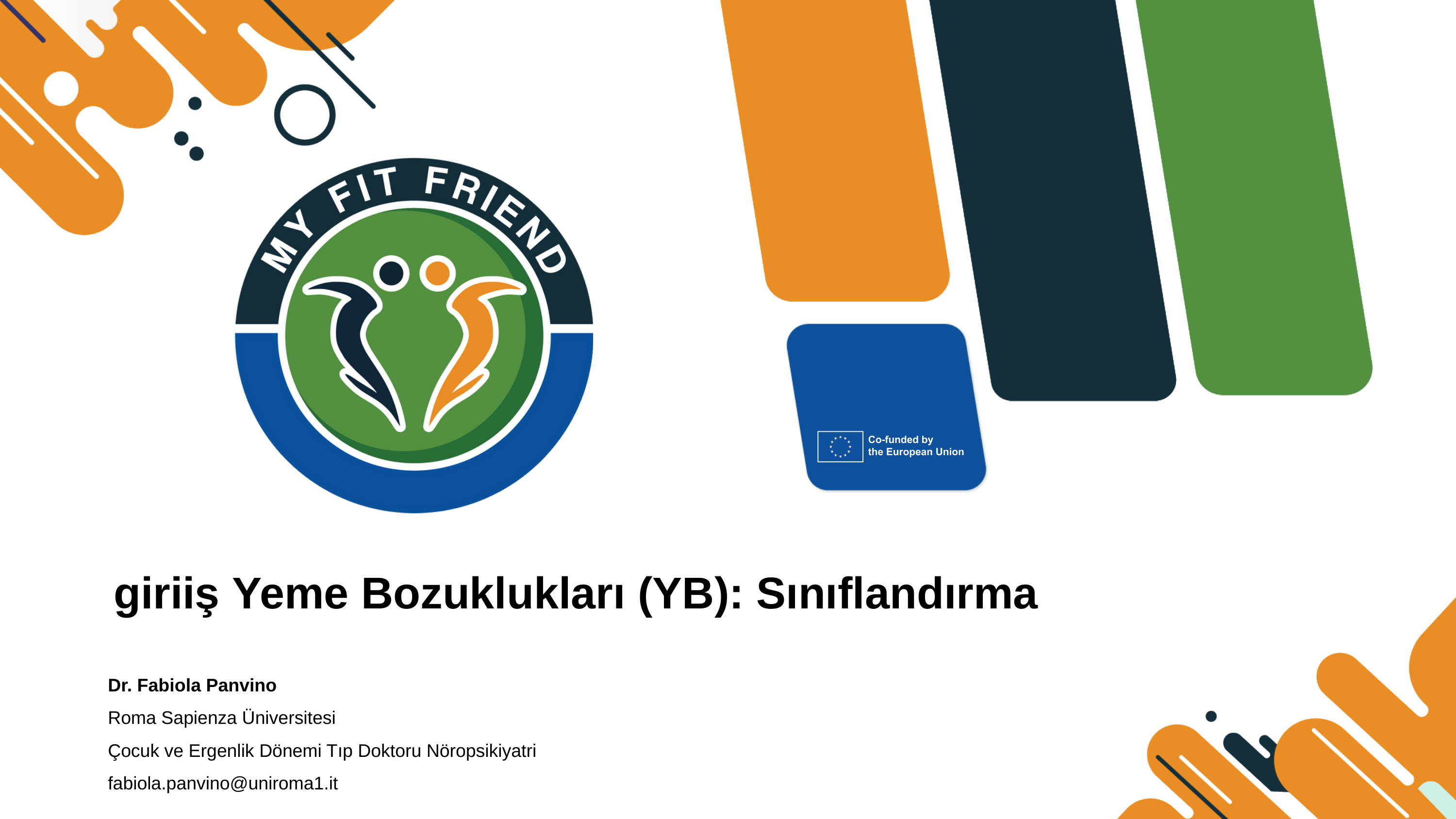

giriiş Yeme Bozuklukları (YB): Sınıflandırma

Dr. Fabiola Panvino
Roma Sapienza Üniversitesi
Çocuk ve Ergenlik Dönemi Tıp Doktoru Nöropsikiyatri
fabiola.panvino@uniroma1.it